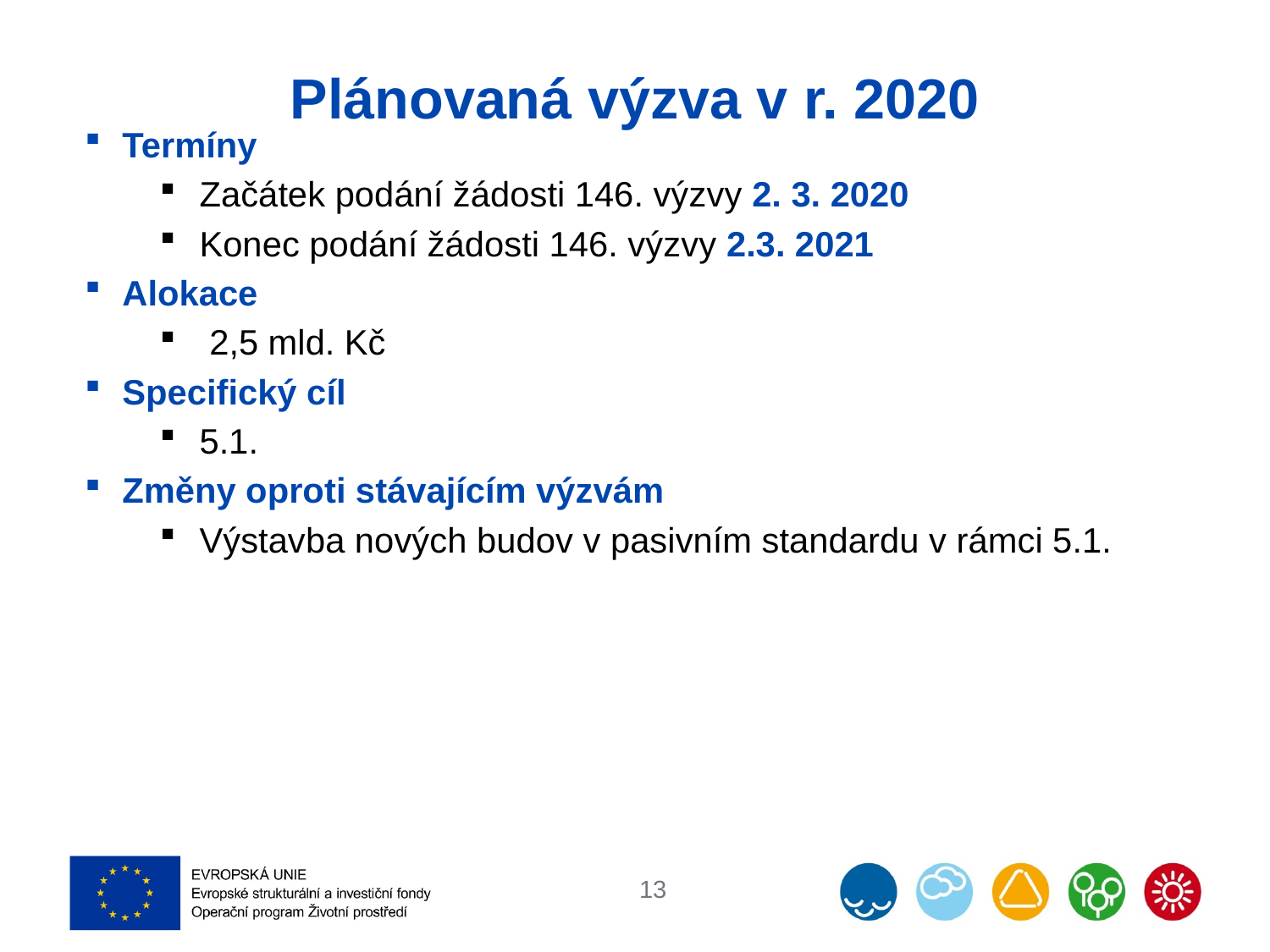

Plánovaná výzva v r. 2020
Termíny
Začátek podání žádosti 146. výzvy 2. 3. 2020
Konec podání žádosti 146. výzvy 2.3. 2021
Alokace
 2,5 mld. Kč
Specifický cíl
5.1.
Změny oproti stávajícím výzvám
Výstavba nových budov v pasivním standardu v rámci 5.1.

13